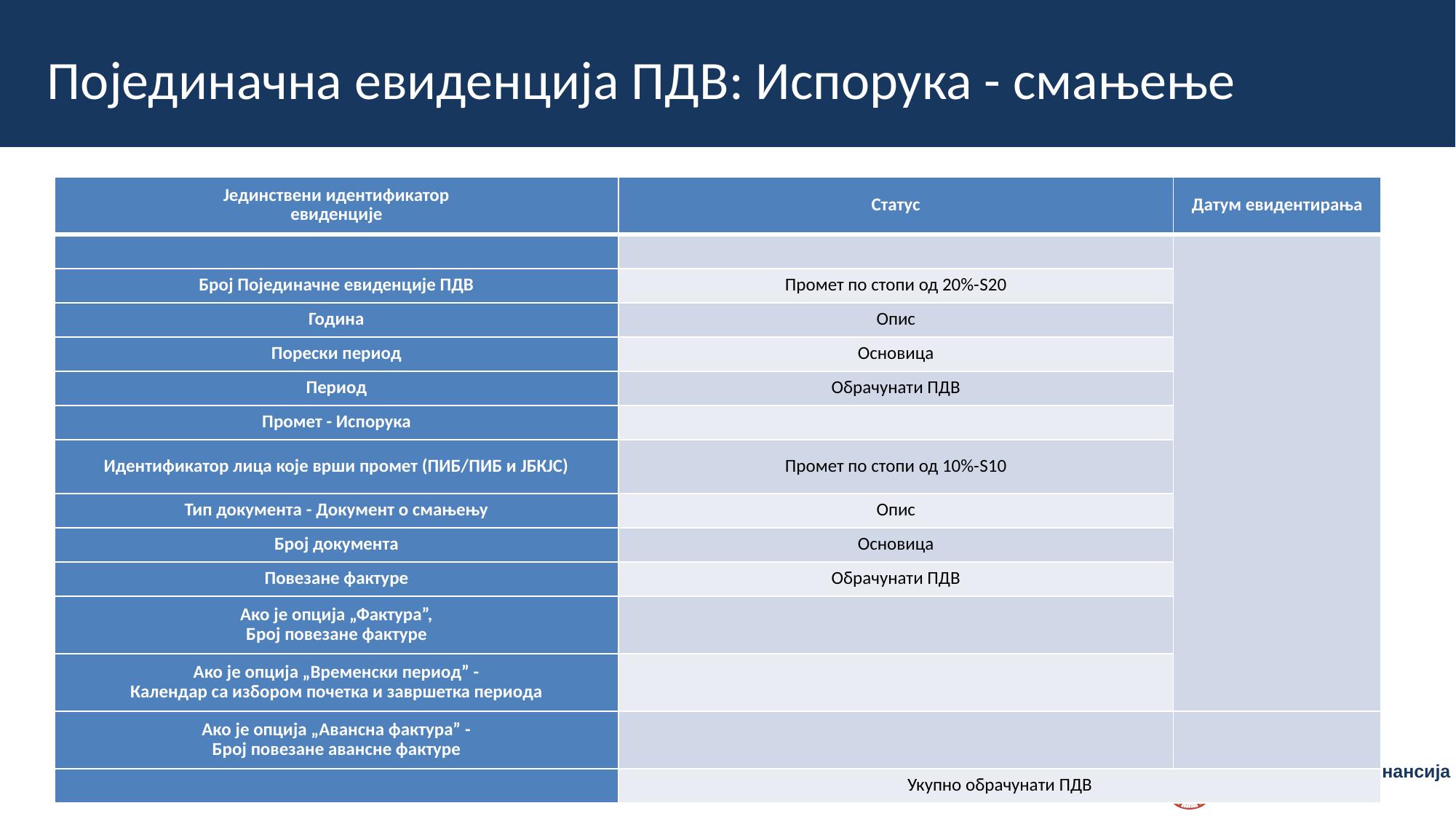

Појединачна евиденција ПДВ: Испорука - смањење
| Јединствени идентификатор евиденције | Статус | Датум евидентирања |
| --- | --- | --- |
|  |  |  |
| Број Појединачне евиденције ПДВ | Промет по стопи од 20%-S20 |  |
| Година | Опис |  |
| Порески период | Основица |  |
| Период | Обрачунати ПДВ |  |
| Промет - Испорука |  |  |
| Идентификатор лица које врши промет (ПИБ/ПИБ и ЈБКЈС) | Промет по стопи од 10%-S10 |  |
| Тип документа - Документ о смањењу | Опис |  |
| Број документа | Основица |  |
| Повезане фактуре | Обрачунати ПДВ |  |
| Ако је опција „Фактура”, Број повезане фактуре |  |  |
| Ако је опција „Временски период” - Календар са избором почетка и завршетка периода |  |  |
| Ако је опција „Авансна фактура” - Број повезане авансне фактуре |  |  |
|  | Укупно обрачунати ПДВ |  |

Министарство финансија
Република Србија